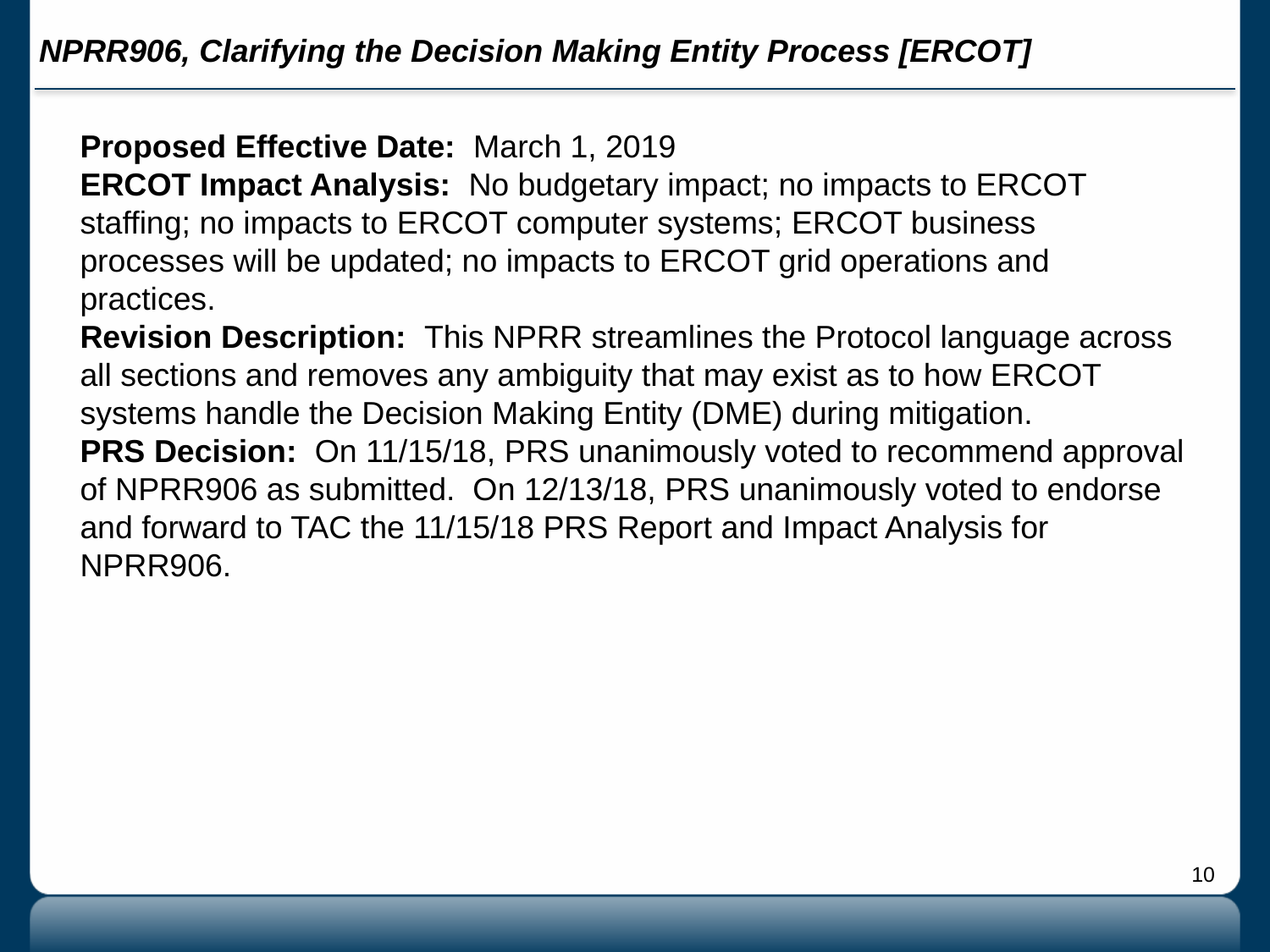

# NPRR906, Clarifying the Decision Making Entity Process [ERCOT]
Proposed Effective Date:  March 1, 2019
ERCOT Impact Analysis:  No budgetary impact; no impacts to ERCOT staffing; no impacts to ERCOT computer systems; ERCOT business processes will be updated; no impacts to ERCOT grid operations and practices.
Revision Description:  This NPRR streamlines the Protocol language across all sections and removes any ambiguity that may exist as to how ERCOT systems handle the Decision Making Entity (DME) during mitigation.
PRS Decision:  On 11/15/18, PRS unanimously voted to recommend approval of NPRR906 as submitted.  On 12/13/18, PRS unanimously voted to endorse and forward to TAC the 11/15/18 PRS Report and Impact Analysis for NPRR906.